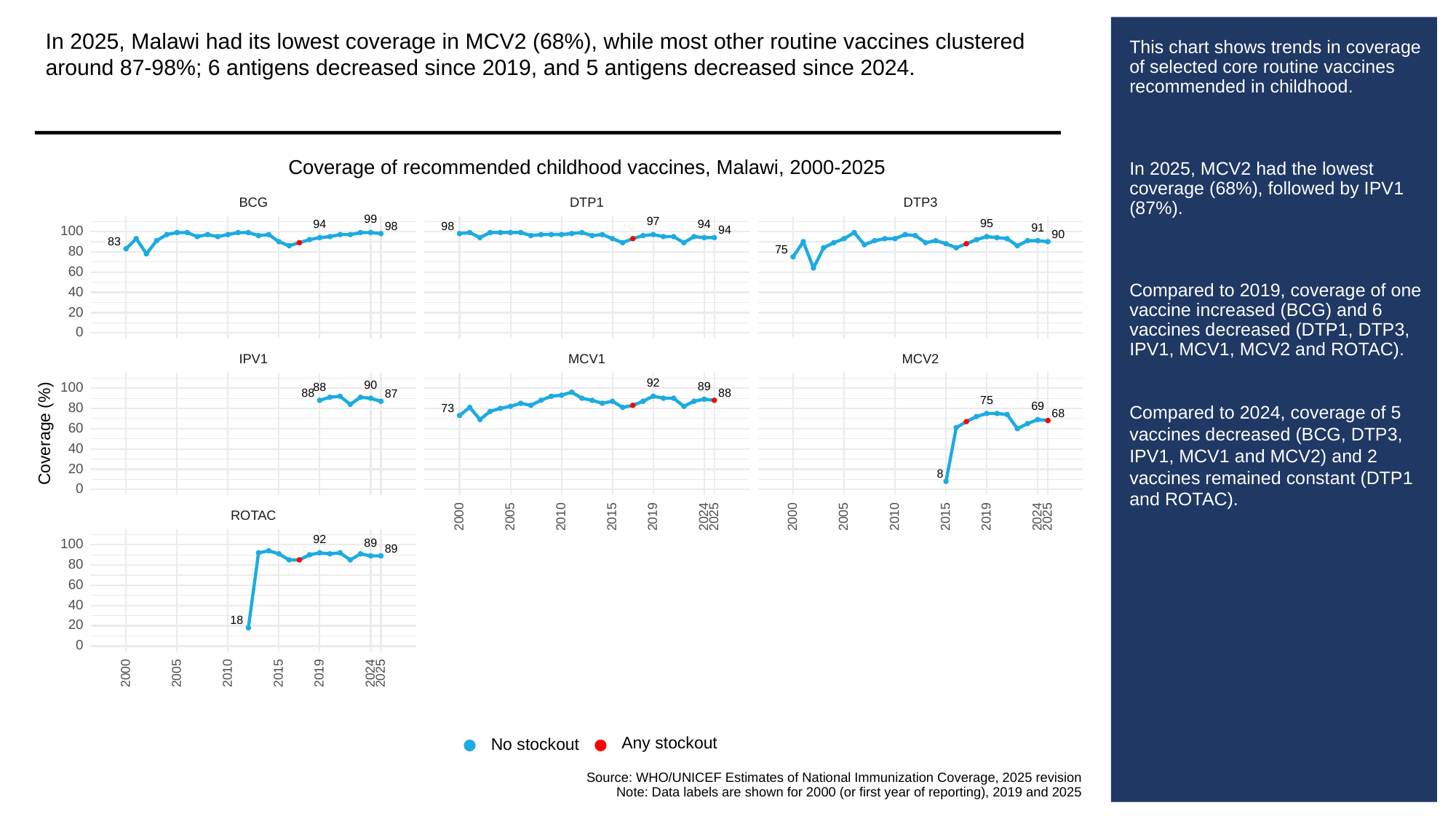

In 2025, Malawi had its lowest coverage in MCV2 (68%), while most other routine vaccines clustered around 87-98%; 6 antigens decreased since 2019, and 5 antigens decreased since 2024.
# This chart shows trends in coverage of selected core routine vaccines recommended in childhood.

In 2025, MCV2 had the lowest coverage (68%), followed by IPV1 (87%).

Compared to 2019, coverage of one vaccine increased (BCG) and 6 vaccines decreased (DTP1, DTP3, IPV1, MCV1, MCV2 and ROTAC).

Compared to 2024, coverage of 5 vaccines decreased (BCG, DTP3, IPV1, MCV1 and MCV2) and 2 vaccines remained constant (DTP1 and ROTAC).

Coverage of recommended childhood vaccines, Malawi, 2000-2025
BCG
DTP3
DTP1
99

97
95
94
94

98
98
91
100
94

90

83

75

80

60

40

20

0

MCV1
MCV2
IPV1

92
90
89
100
88

88
88

87

75

69

80

73

68

60

Coverage (%)

40

20

8

0

ROTAC
2000
2005
2010
2015
2019
2024
2025
2000
2005
2010
2015
2019
2024
2025

92
89
100

89

80

60

40

18
20

0

2000
2005
2010
2015
2019
2024
2025
Any stockout
No stockout

Source: WHO/UNICEF Estimates of National Immunization Coverage, 2025 revision
Note: Data labels are shown for 2000 (or first year of reporting), 2019 and 2025